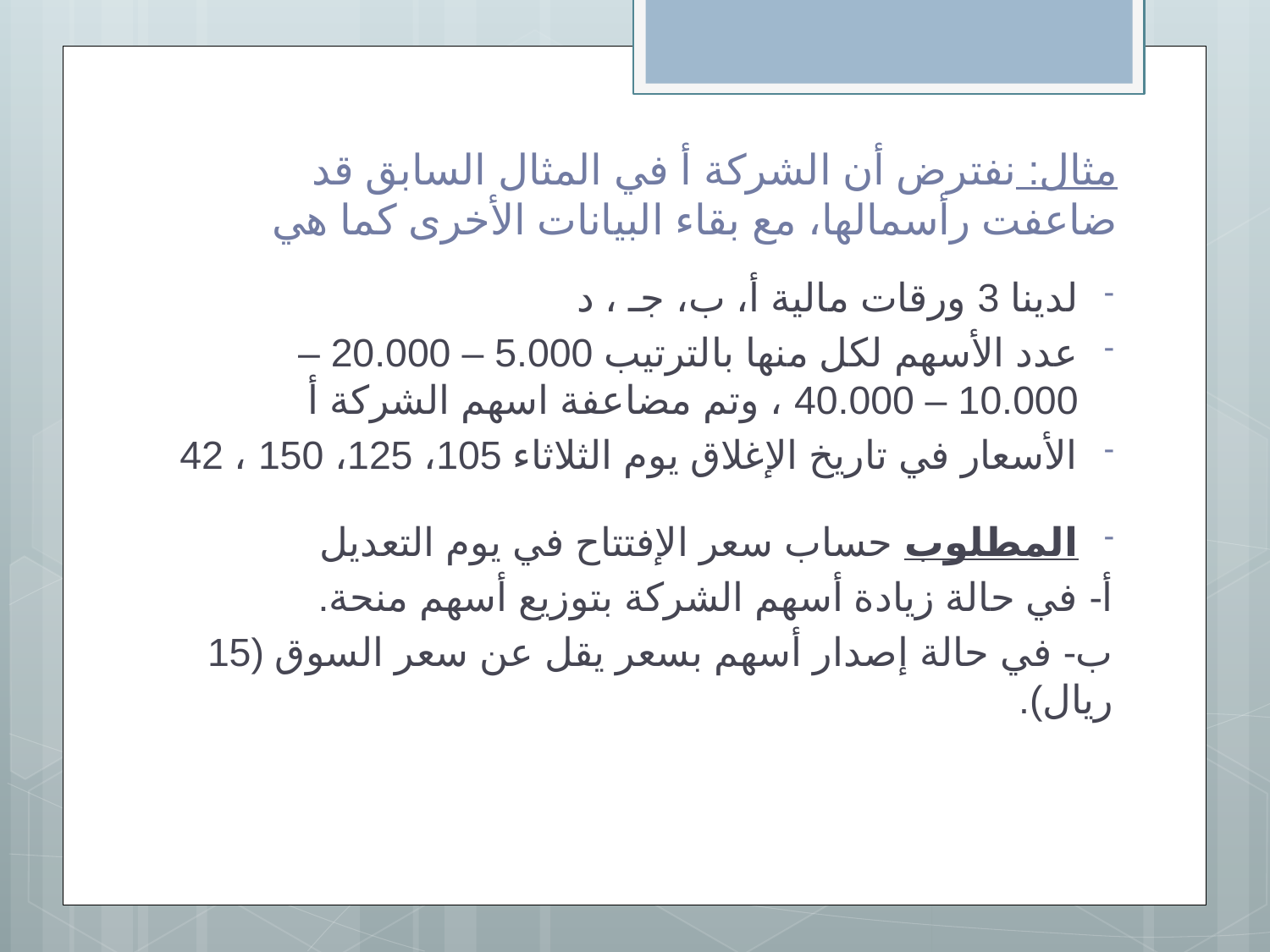

# مثال: نفترض أن الشركة أ في المثال السابق قد ضاعفت رأسمالها، مع بقاء البيانات الأخرى كما هي
لدينا 3 ورقات مالية أ، ب، جـ ، د
عدد الأسهم لكل منها بالترتيب 5.000 – 20.000 – 10.000 – 40.000 ، وتم مضاعفة اسهم الشركة أ
الأسعار في تاريخ الإغلاق يوم الثلاثاء 105، 125، 150 ، 42

المطلوب حساب سعر الإفتتاح في يوم التعديل
أ- في حالة زيادة أسهم الشركة بتوزيع أسهم منحة.
ب- في حالة إصدار أسهم بسعر يقل عن سعر السوق (15 ريال).